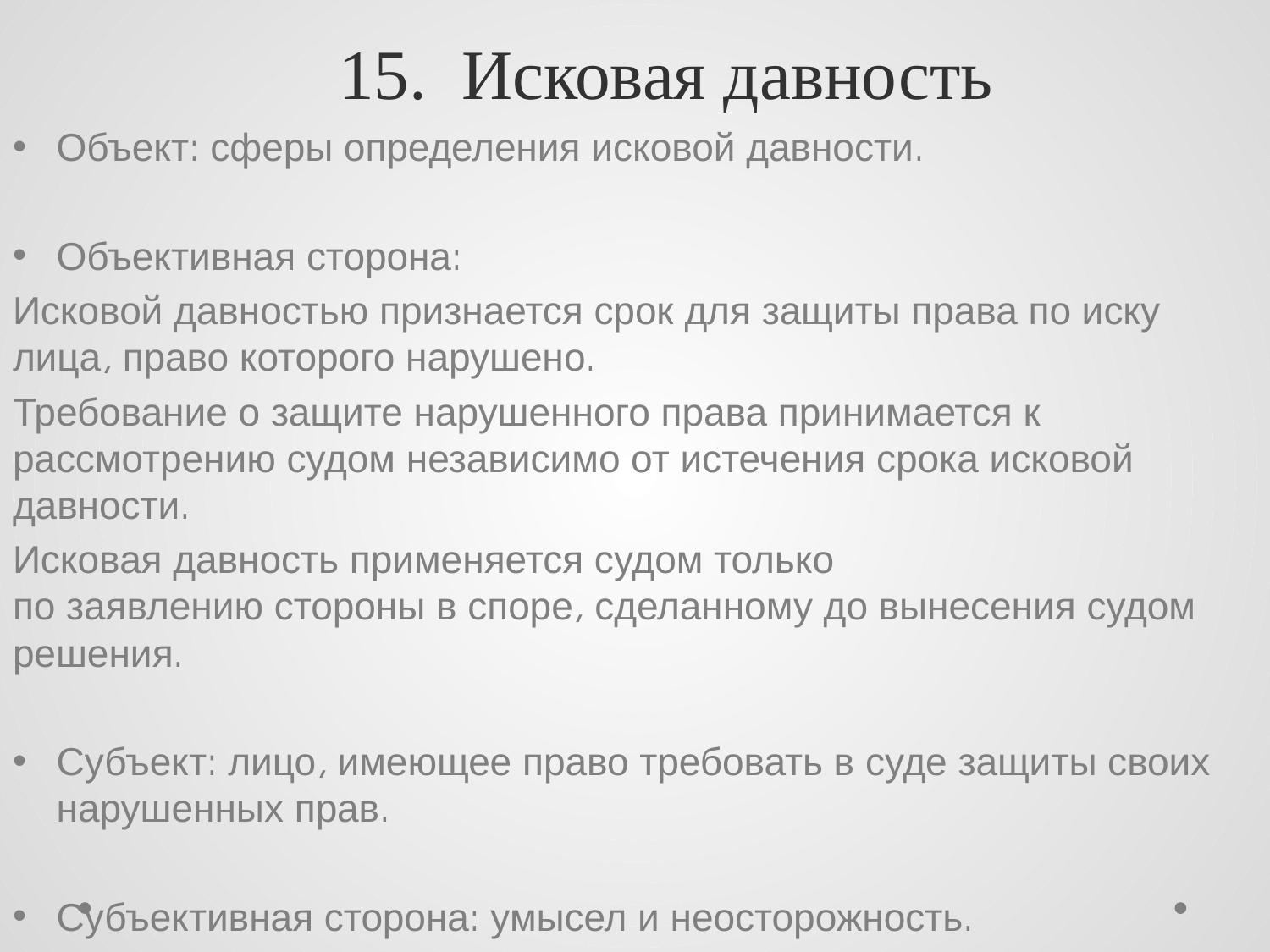

# 15.  Исковая давность
Объект: сферы определения исковой давности.

Объективная сторона:
Исковой давностью признается срок для защиты права по иску лица, право которого нарушено.
Требование о защите нарушенного права принимается к рассмотрению судом независимо от истечения срока исковой давности.
Исковая давность применяется судом только по заявлению стороны в споре, сделанному до вынесения судом решения.

Субъект: лицо, имеющее право требовать в суде защиты своих нарушенных прав.

Субъективная сторона: умысел и неосторожность.